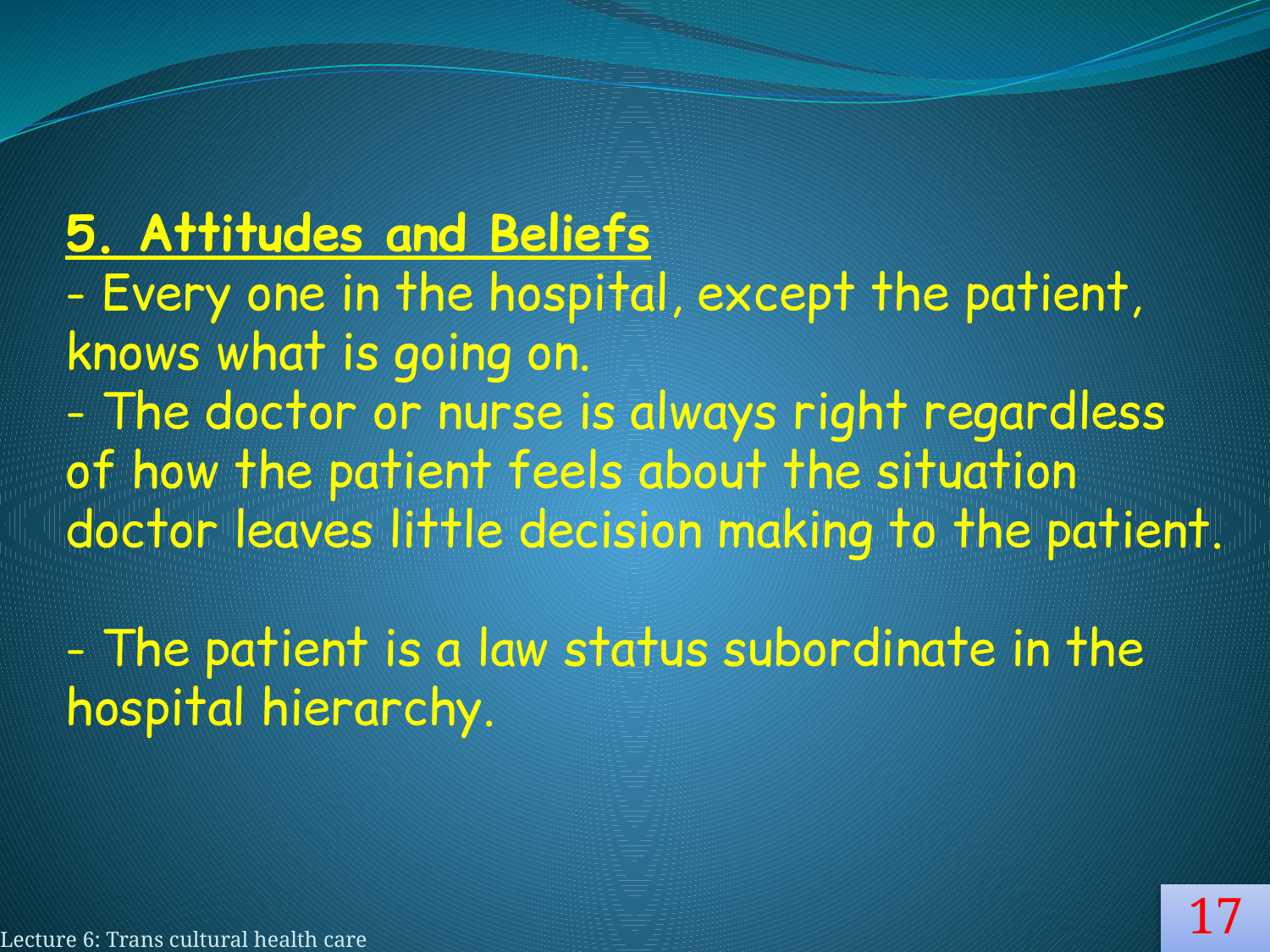

5. Attitudes and Beliefs
- Every one in the hospital, except the patient, knows what is going on.
- The doctor or nurse is always right regardless of how the patient feels about the situation doctor leaves little decision making to the patient.

- The patient is a law status subordinate in the hospital hierarchy.

#
17
Lecture 6: Trans cultural health care